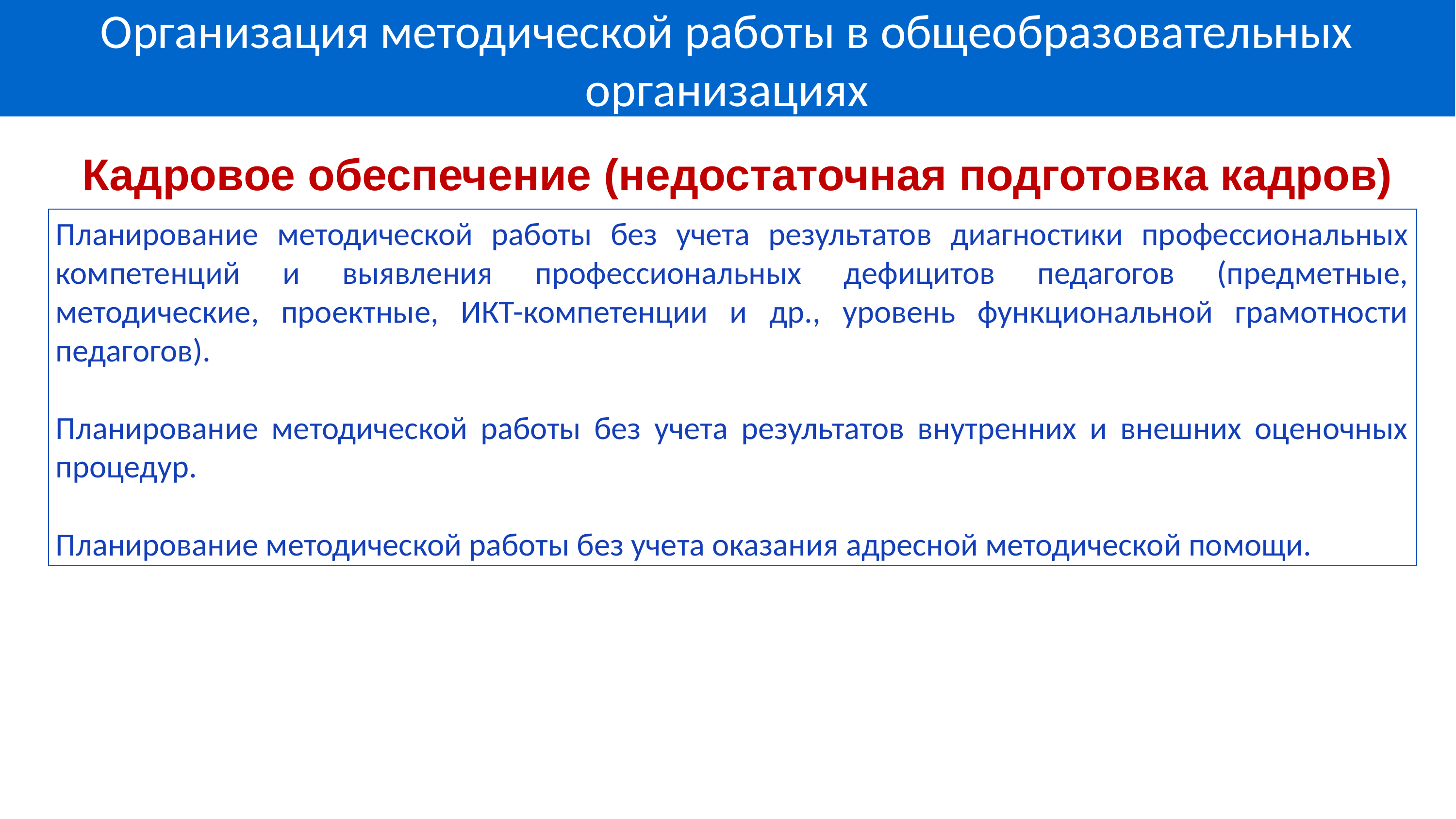

Организация методической работы в общеобразовательных организациях
 Кадровое обеспечение (недостаточная подготовка кадров)
Планирование методической работы без учета результатов диагностики профессиональных компетенций и выявления профессиональных дефицитов педагогов (предметные, методические, проектные, ИКТ-компетенции и др., уровень функциональной грамотности педагогов).

Планирование методической работы без учета результатов внутренних и внешних оценочных процедур.

Планирование методической работы без учета оказания адресной методической помощи.